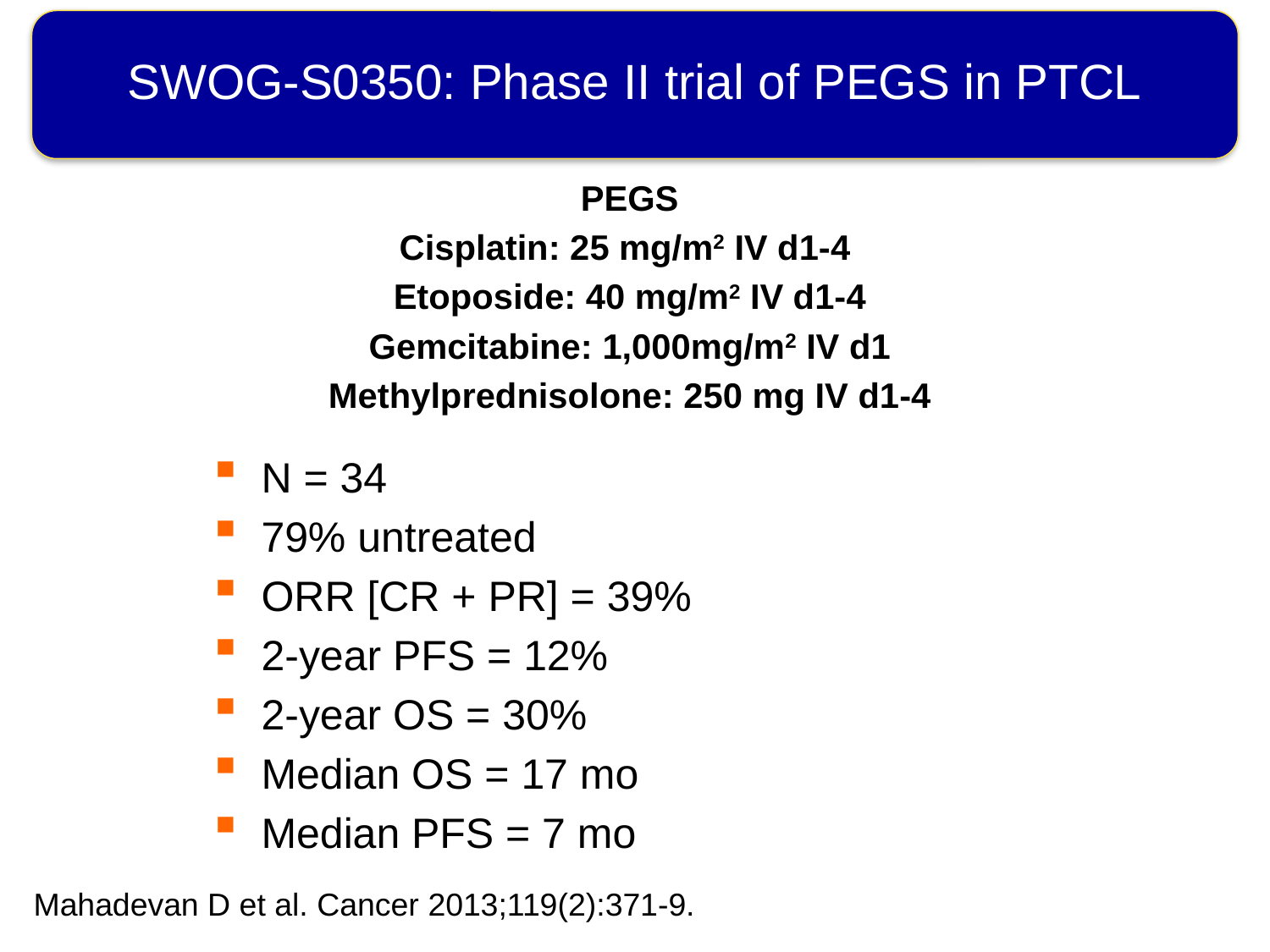

# SWOG-S0350: Phase II trial of PEGS in PTCL

PEGS
Cisplatin: 25 mg/m2 IV d1-4
Etoposide: 40 mg/m2 IV d1-4
Gemcitabine: 1,000mg/m2 IV d1
Methylprednisolone: 250 mg IV d1-4
N = 34
79% untreated
ORR [CR + PR] = 39%
2-year PFS = 12%
2-year OS = 30%
Median OS = 17 mo
Median PFS = 7 mo
Mahadevan D et al. Cancer 2013;119(2):371-9.